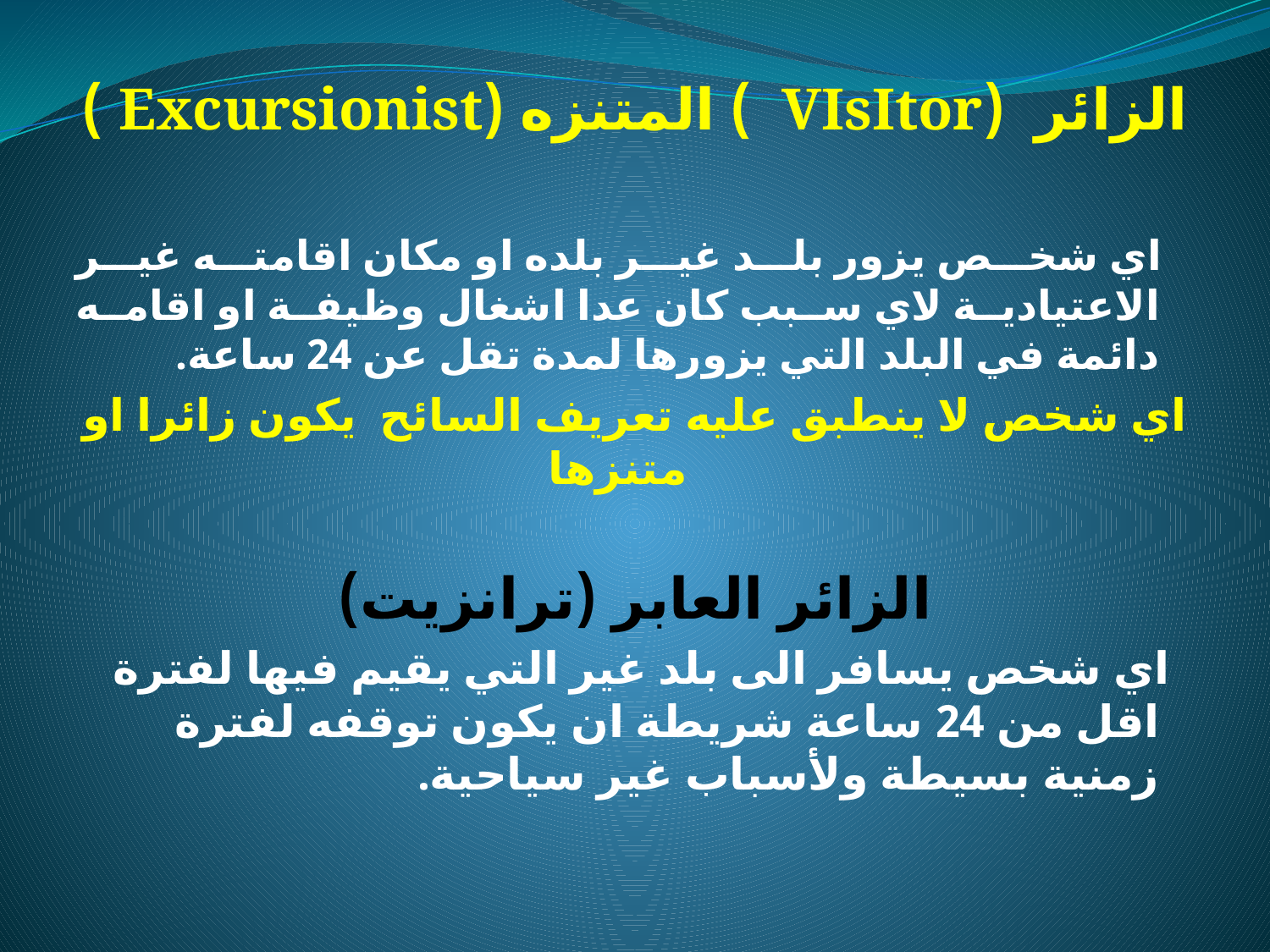

الزائر  (VIsItor  ) المتنزه (Excursionist )

   اي شخص يزور بلد غير بلده او مكان اقامته غير الاعتيادية لاي سبب كان عدا اشغال وظيفة او اقامه دائمة في البلد التي يزورها لمدة تقل عن 24 ساعة.
اي شخص لا ينطبق عليه تعريف السائح  يكون زائرا او متنزها

الزائر العابر (ترانزيت)
  اي شخص يسافر الى بلد غير التي يقيم فيها لفترة اقل من 24 ساعة شريطة ان يكون توقفه لفترة زمنية بسيطة ولأسباب غير سياحية.